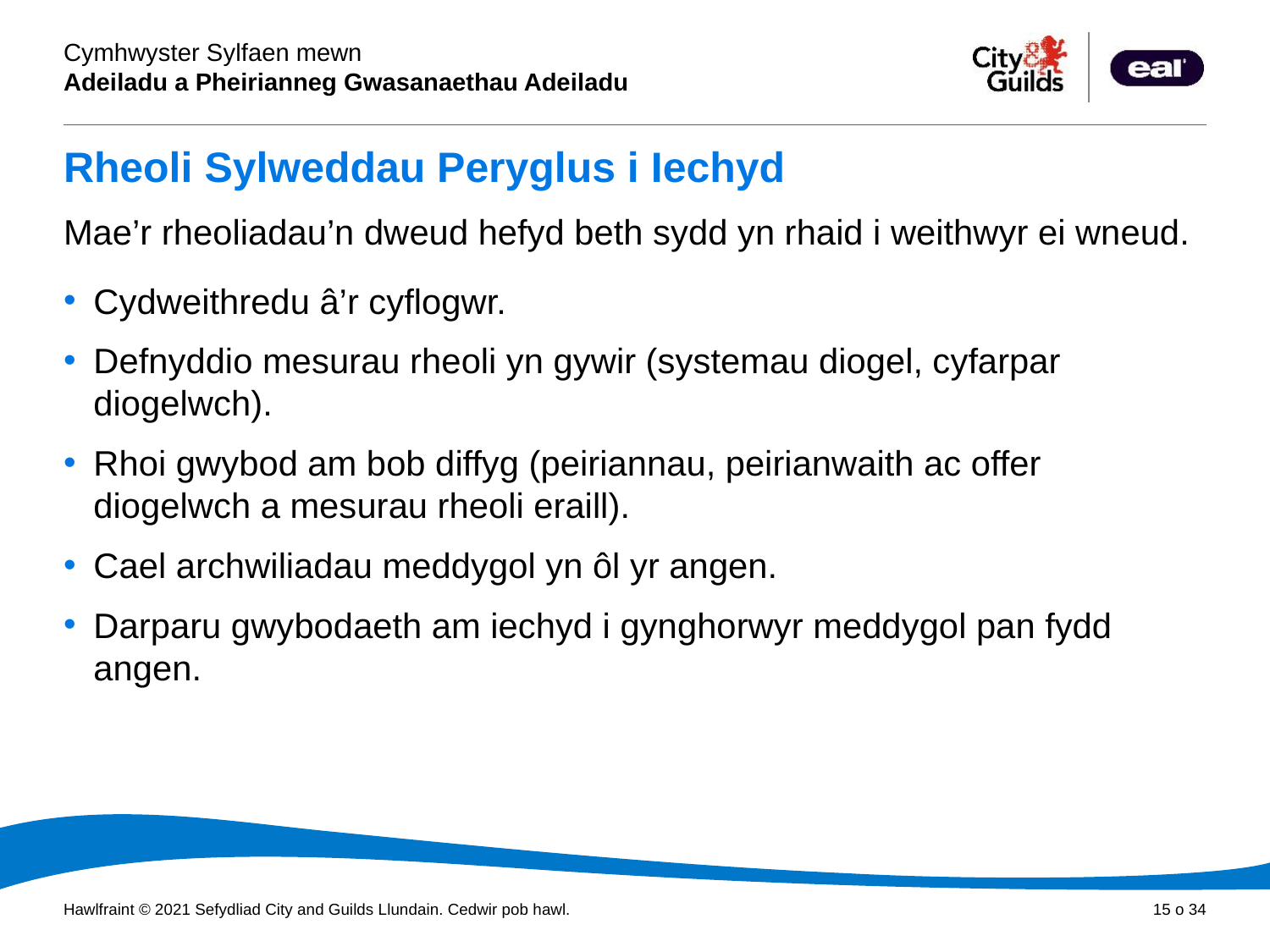

# Rheoli Sylweddau Peryglus i Iechyd
Mae’r rheoliadau’n dweud hefyd beth sydd yn rhaid i weithwyr ei wneud.
Cydweithredu â’r cyflogwr.
Defnyddio mesurau rheoli yn gywir (systemau diogel, cyfarpar diogelwch).
Rhoi gwybod am bob diffyg (peiriannau, peirianwaith ac offer diogelwch a mesurau rheoli eraill).
Cael archwiliadau meddygol yn ôl yr angen.
Darparu gwybodaeth am iechyd i gynghorwyr meddygol pan fydd angen.